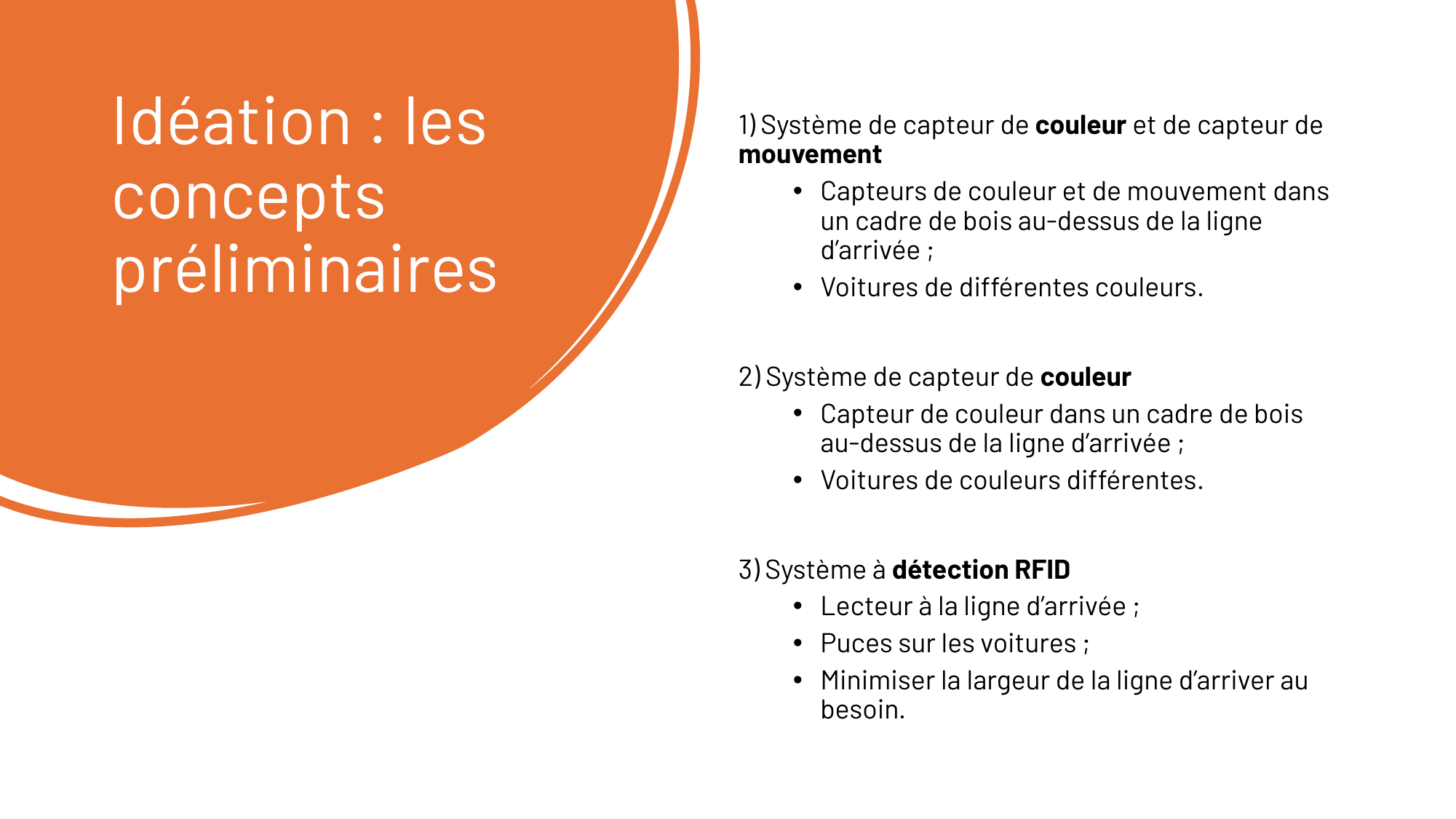

# Idéation : les concepts préliminaires
1) Système de capteur de couleur et de capteur de mouvement
Capteurs de couleur et de mouvement dans un cadre de bois au-dessus de la ligne d’arrivée ;
Voitures de différentes couleurs.

2) Système de capteur de couleur
Capteur de couleur dans un cadre de bois au-dessus de la ligne d’arrivée ;
Voitures de couleurs différentes.

3) Système à détection RFID
Lecteur à la ligne d’arrivée ;
Puces sur les voitures ;
Minimiser la largeur de la ligne d’arriver au besoin.